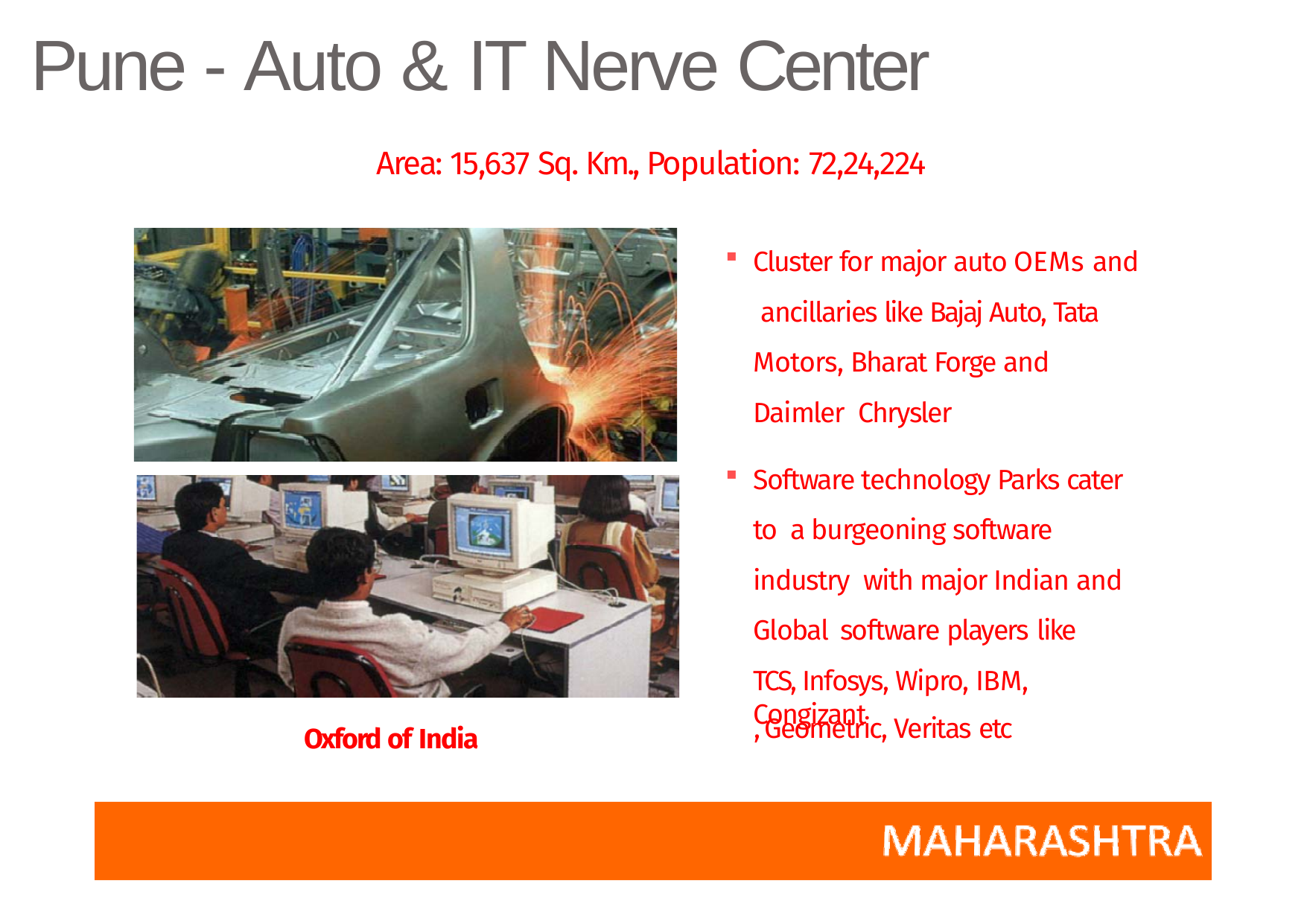

# Pune ‐ Auto & IT Nerve Center
Area: 15,637 Sq. Km., Population: 72,24,224

Cluster for major auto OEMs and  ancillaries like Bajaj Auto, Tata  Motors, Bharat Forge and Daimler  Chrysler
Software technology Parks cater to  a burgeoning software industry  with major Indian and Global  software players like
TCS, Infosys, Wipro, IBM, Congizant

, Geometric, Veritas etc
Oxford of India

Dainik Bhaskar Group